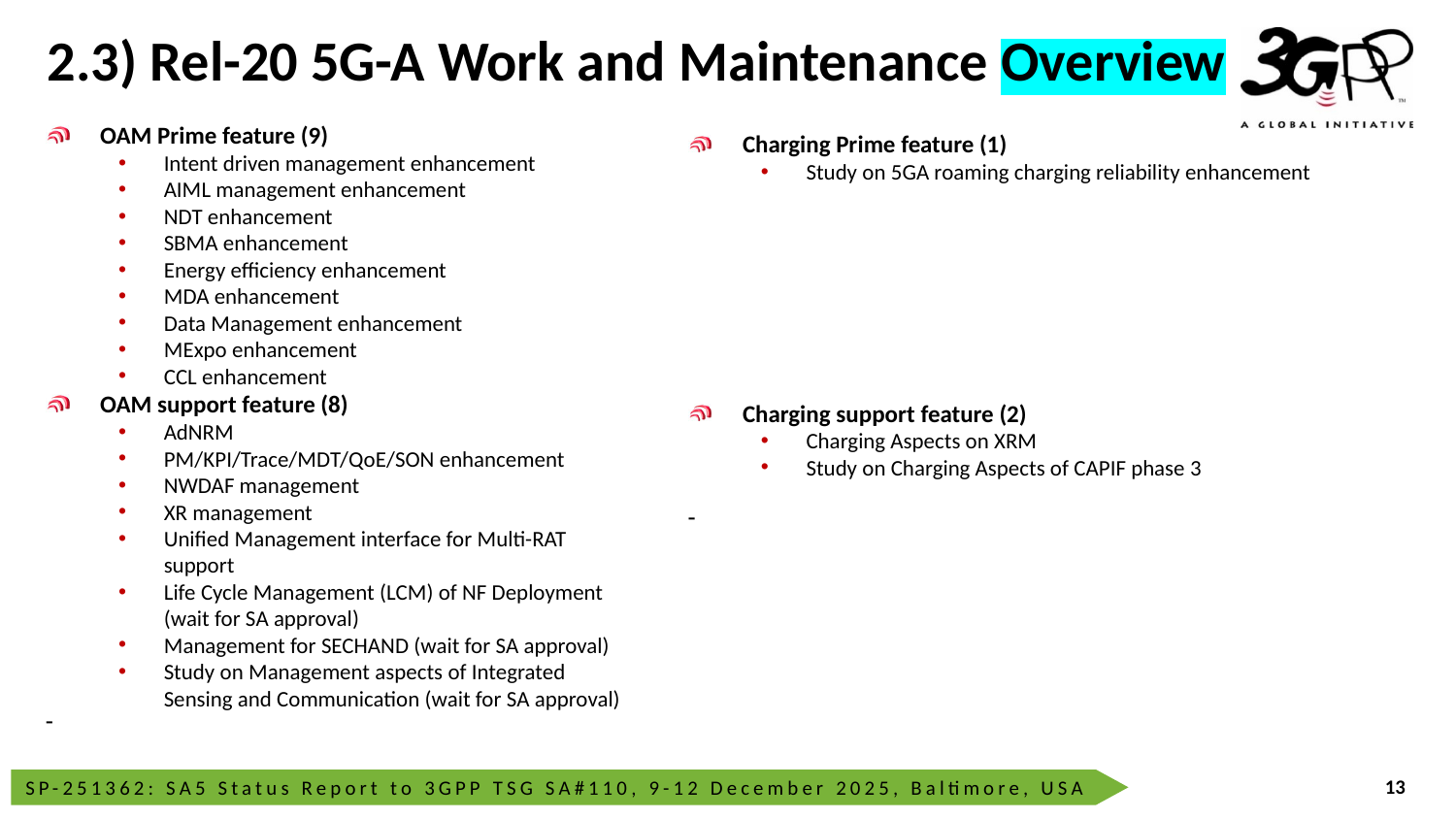

# 2.3) Rel-20 5G-A Work and Maintenance Overview
Charging Prime feature (1)
Study on 5GA roaming charging reliability enhancement

Charging support feature (2)
Charging Aspects on XRM
Study on Charging Aspects of CAPIF phase 3

OAM Prime feature (9)
Intent driven management enhancement
AIML management enhancement
NDT enhancement
SBMA enhancement
Energy efficiency enhancement
MDA enhancement
Data Management enhancement
MExpo enhancement
CCL enhancement
OAM support feature (8)
AdNRM
PM/KPI/Trace/MDT/QoE/SON enhancement
NWDAF management
XR management
Unified Management interface for Multi-RAT support
Life Cycle Management (LCM) of NF Deployment (wait for SA approval)
Management for SECHAND (wait for SA approval)
Study on Management aspects of Integrated Sensing and Communication (wait for SA approval)